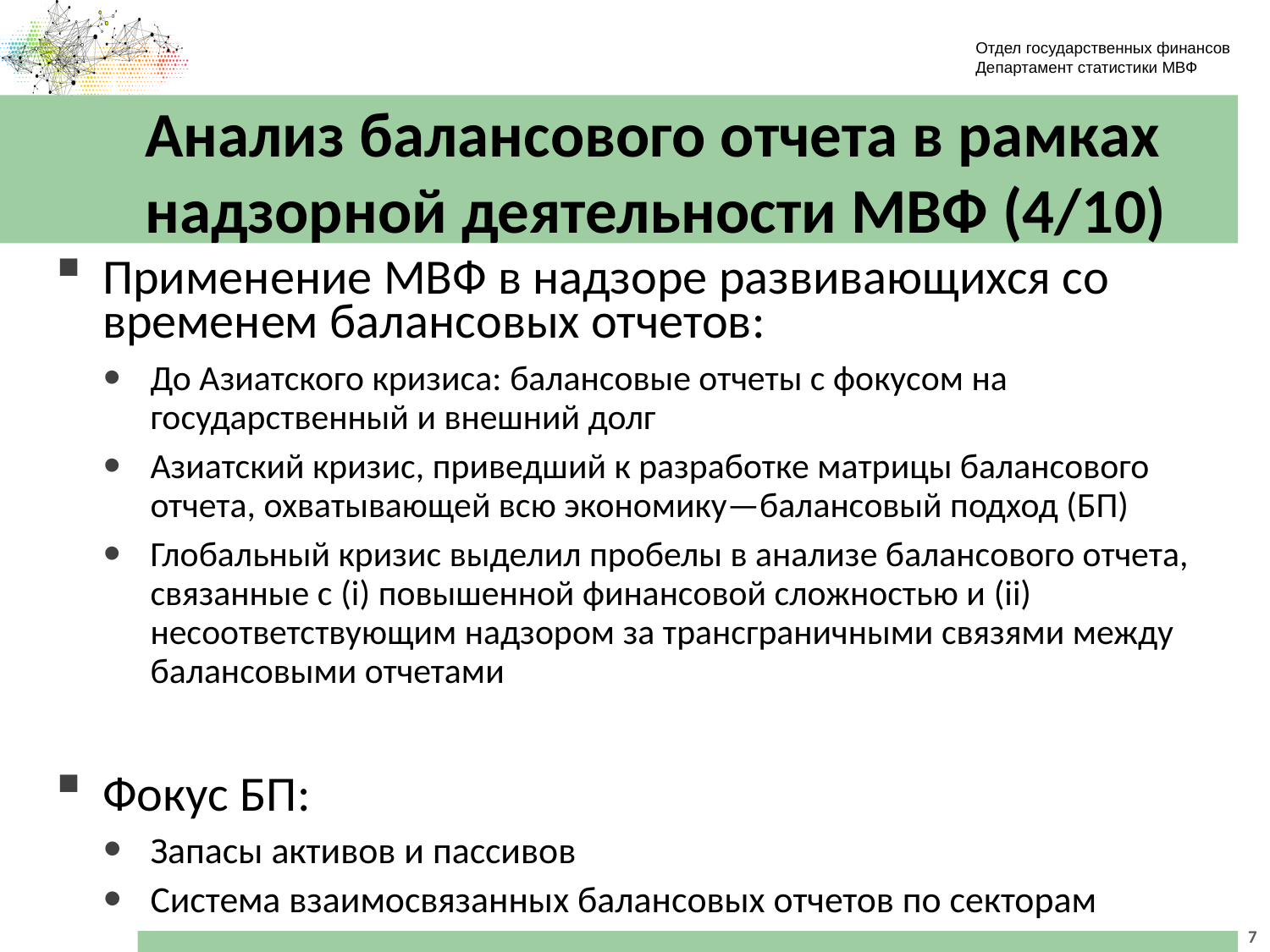

Отдел государственных финансов
Департамент статистики МВФ
# Анализ балансового отчета в рамках надзорной деятельности МВФ (4/10)
Применение МВФ в надзоре развивающихся со временем балансовых отчетов:
До Азиатского кризиса: балансовые отчеты с фокусом на государственный и внешний долг
Азиатский кризис, приведший к разработке матрицы балансового отчета, охватывающей всю экономику—балансовый подход (БП)
Глобальный кризис выделил пробелы в анализе балансового отчета, связанные с (i) повышенной финансовой сложностью и (ii) несоответствующим надзором за трансграничными связями между балансовыми отчетами

Фокус БП:
Запасы активов и пассивов
Система взаимосвязанных балансовых отчетов по секторам

7